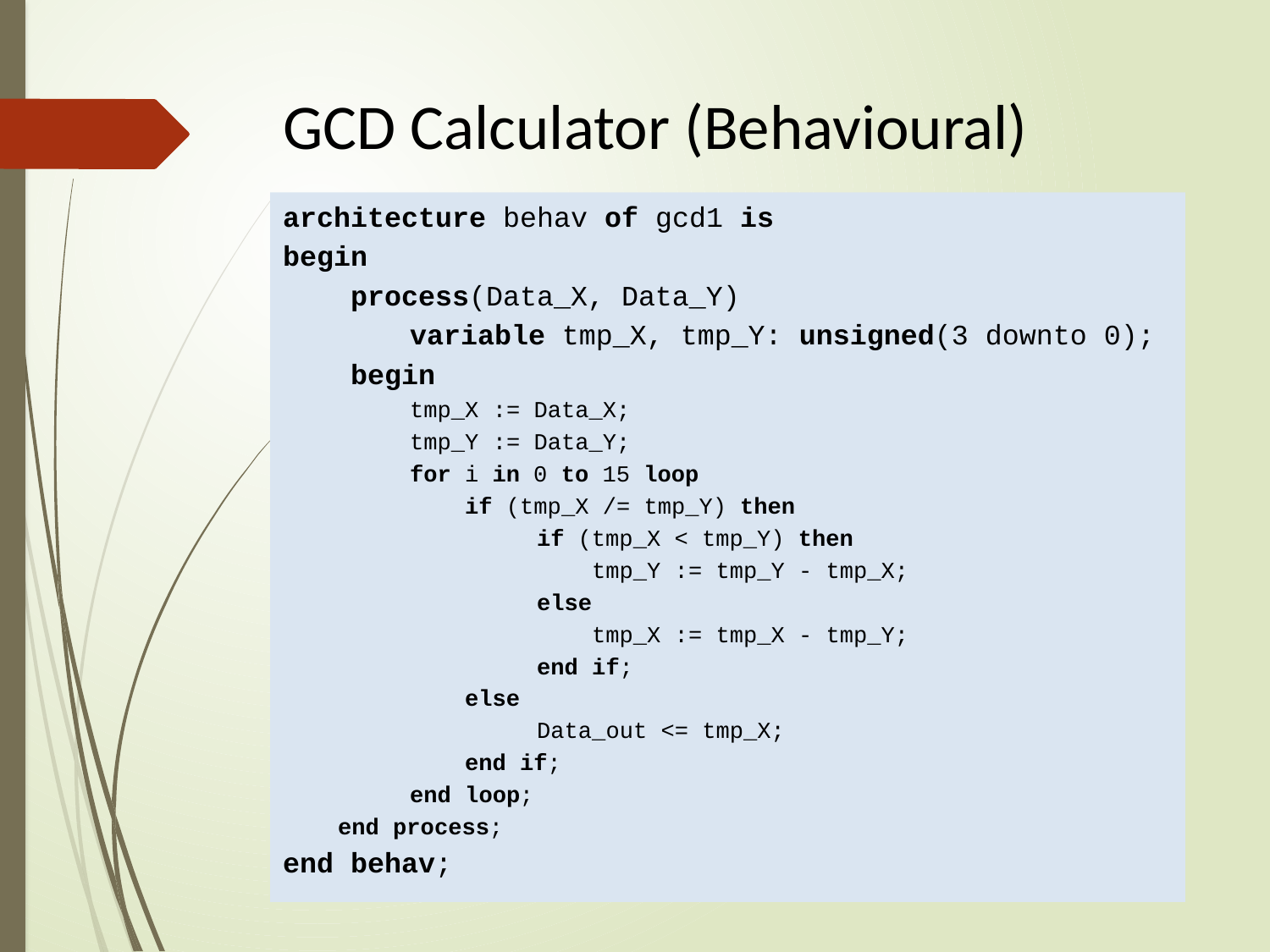

# GCD Calculator (Behavioural)

architecture behav of gcd1 is
begin
    process(Data_X, Data_Y)
	variable tmp_X, tmp_Y: unsigned(3 downto 0);
    begin
	tmp_X := Data_X;
	tmp_Y := Data_Y;
	for i in 0 to 15 loop
	    if (tmp_X /= tmp_Y) then
		if (tmp_X < tmp_Y) then
            	    tmp_Y := tmp_Y - tmp_X;
		else
		    tmp_X := tmp_X - tmp_Y;
		end if;
	    else
		Data_out <= tmp_X;
	    end if;
	end loop;
    end process;
end behav;